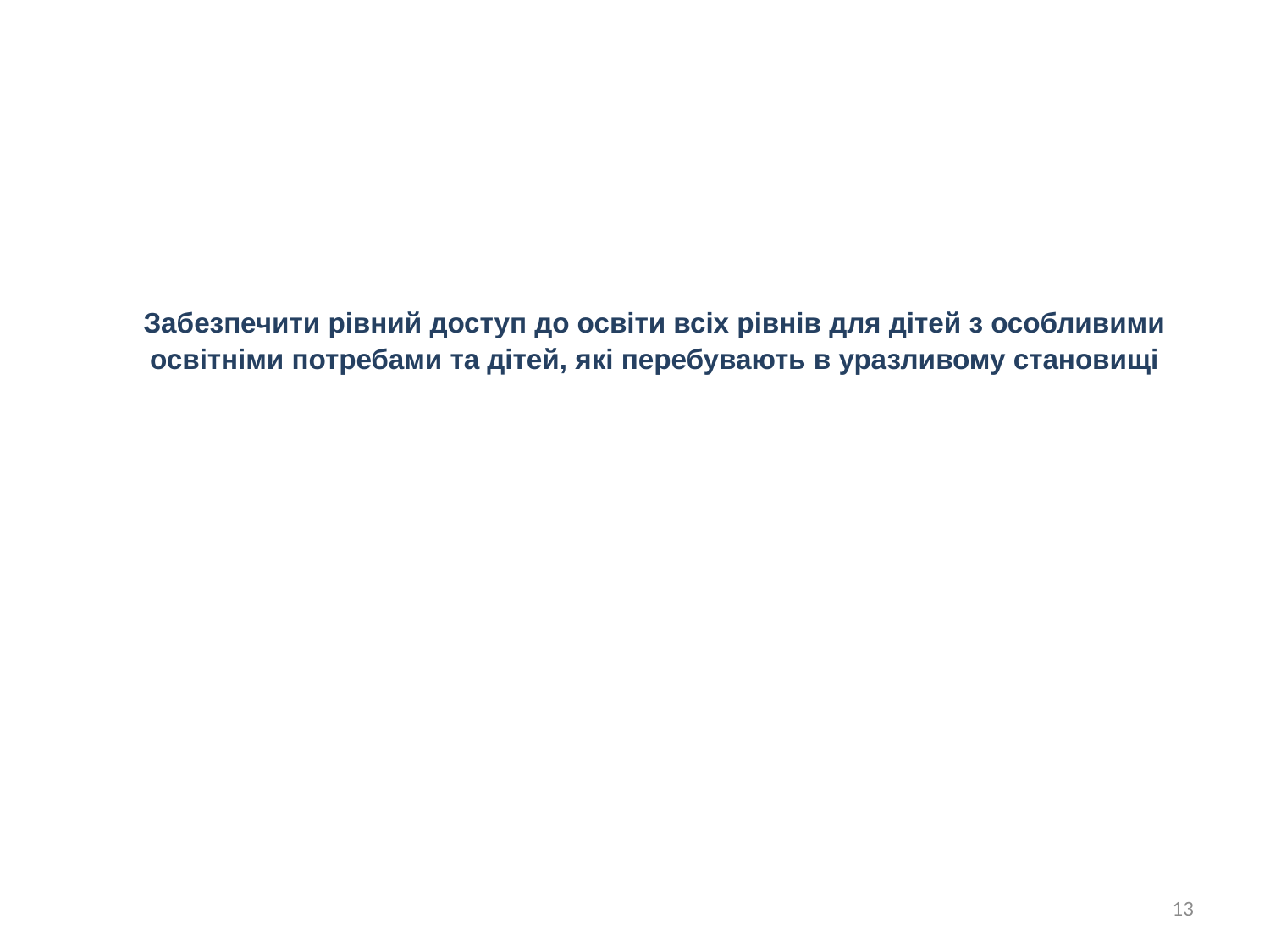

Забезпечити рівний доступ до освіти всіх рівнів для дітей з особливими освітніми потребами та дітей, які перебувають в уразливому становищі
13